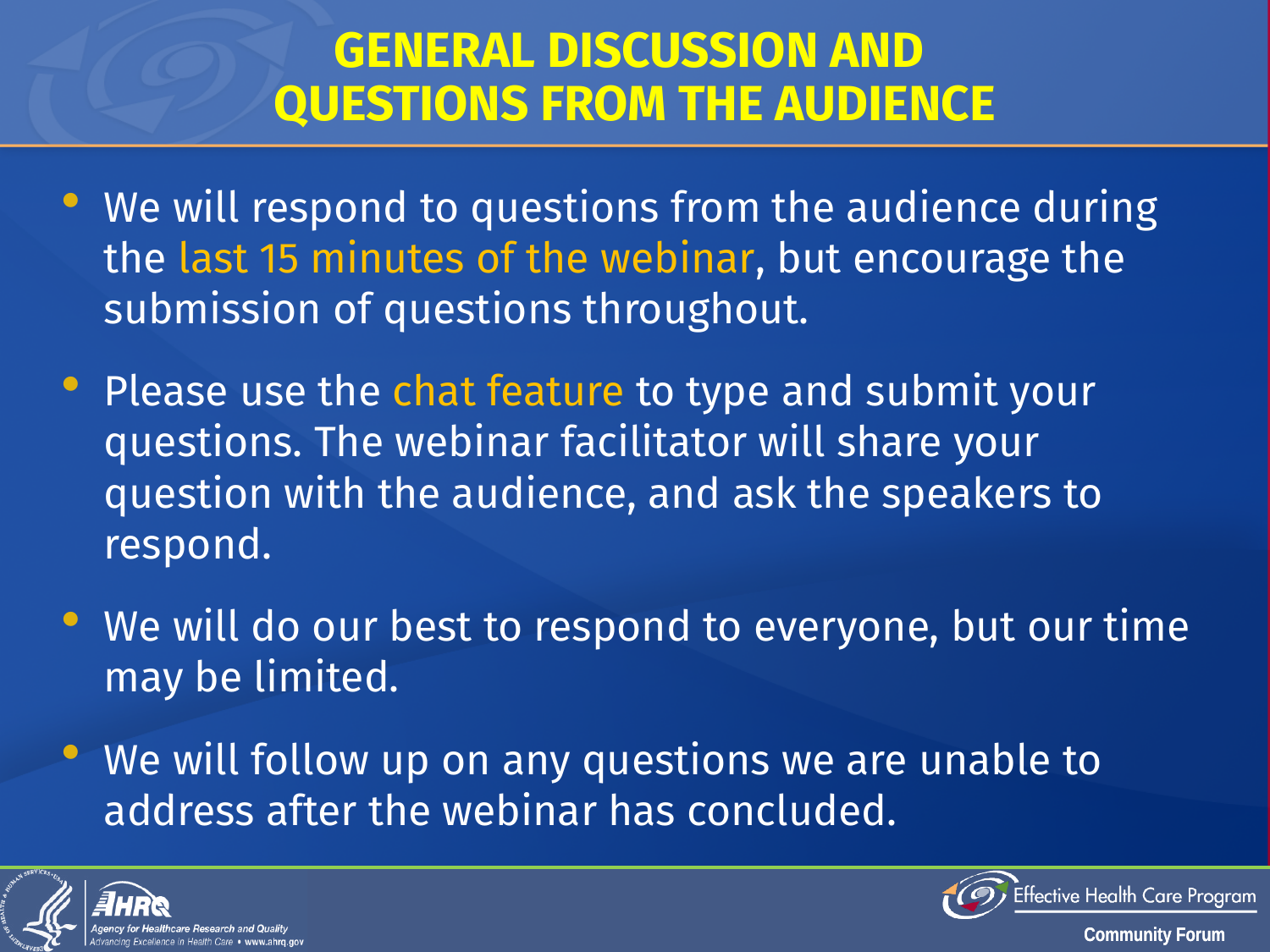

# General Discussion and Questions from the Audience
We will respond to questions from the audience during the last 15 minutes of the webinar, but encourage the submission of questions throughout.
Please use the chat feature to type and submit your questions. The webinar facilitator will share your question with the audience, and ask the speakers to respond.
We will do our best to respond to everyone, but our time may be limited.
We will follow up on any questions we are unable to address after the webinar has concluded.